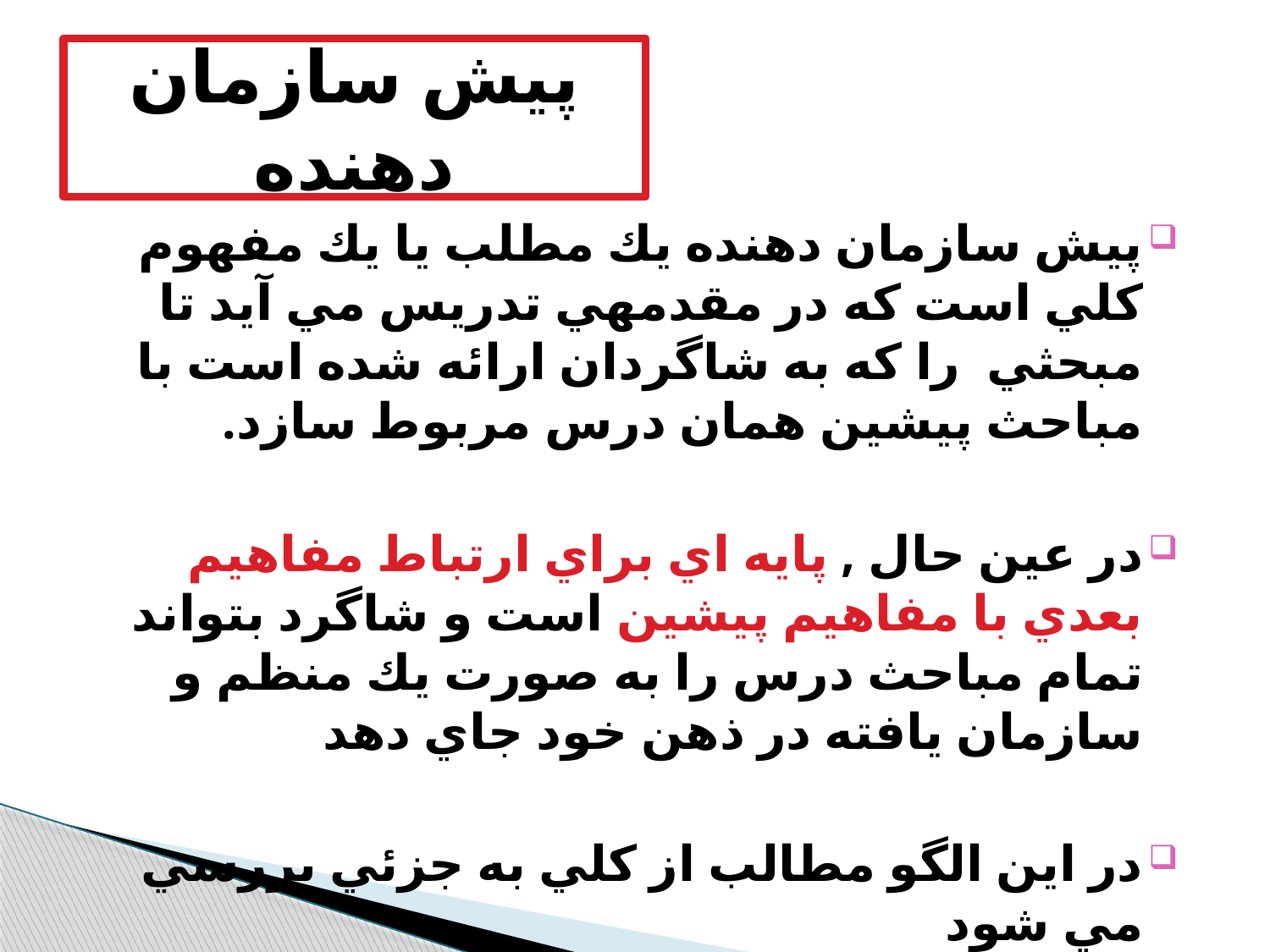

# پيش سازمان دهنده
پيش سازمان دهنده يك مطلب يا يك مفهوم كلي است كه در مقدمه‎ي تدريس مي آيد تا مبحثي  را كه به شاگردان ارائه شده است با مباحث پيشين همان درس مربوط سازد.

در عين حال , پايه اي براي ارتباط مفاهيم بعدي با مفاهيم پيشين است و شاگرد بتواند تمام مباحث درس را به صورت يك منظم و سازمان يافته در ذهن خود جاي دهد

در اين الگو مطالب از كلي به جزئي بررسي مي شود